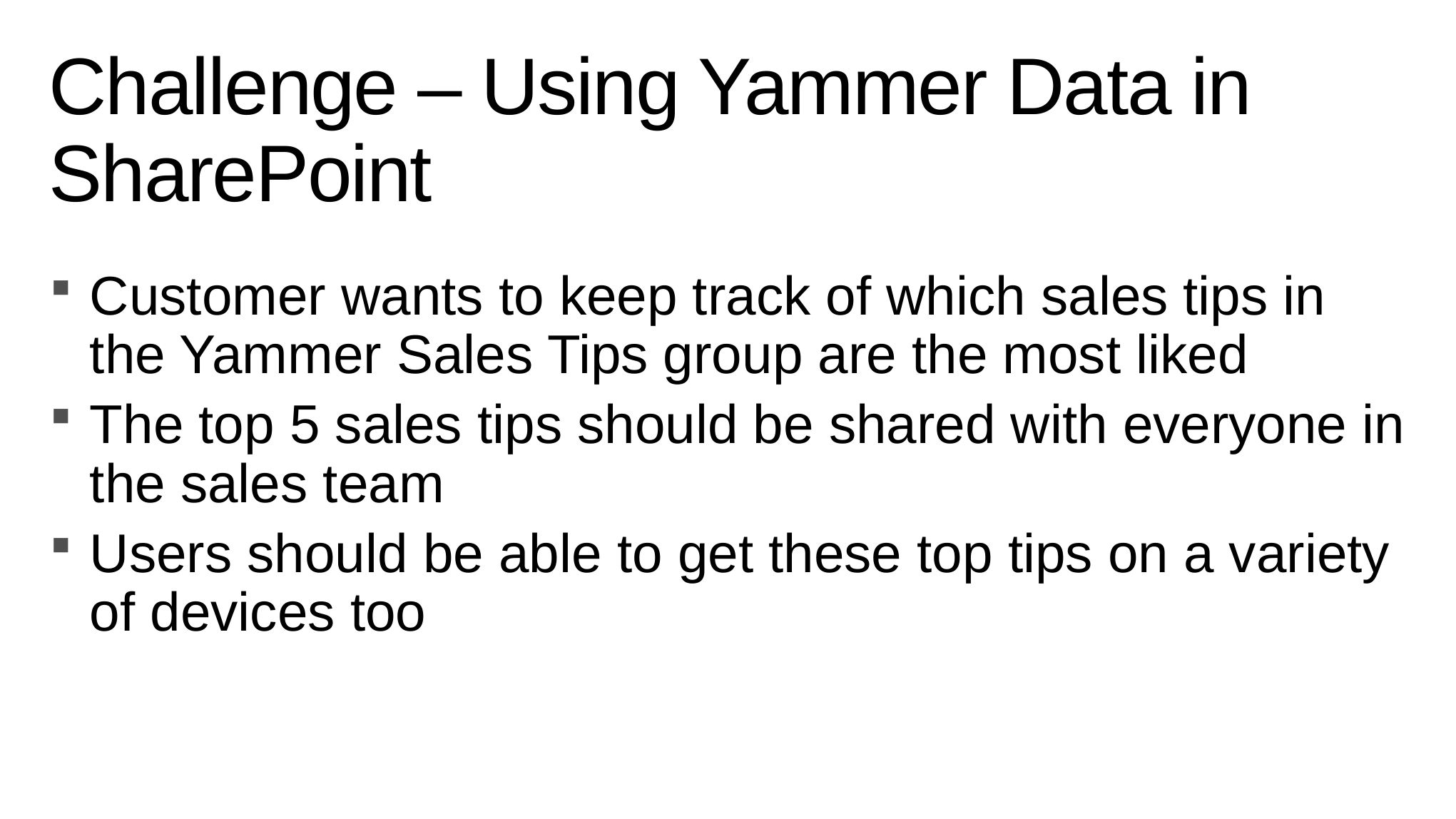

# Challenge – Using Yammer Data in SharePoint
Customer wants to keep track of which sales tips in the Yammer Sales Tips group are the most liked
The top 5 sales tips should be shared with everyone in the sales team
Users should be able to get these top tips on a variety of devices too